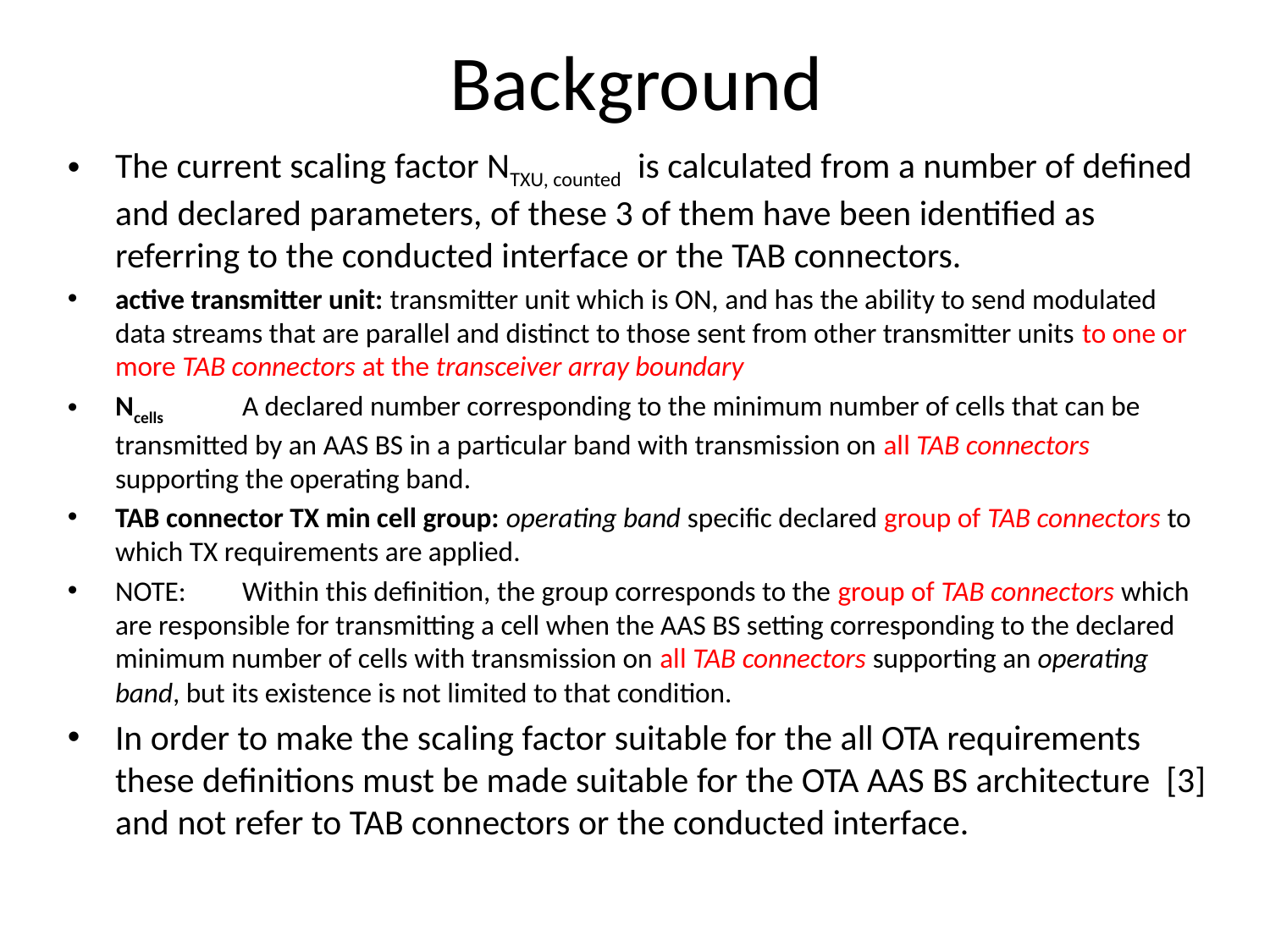

# Background
The current scaling factor NTXU, counted  is calculated from a number of defined  and declared parameters, of these 3 of them have been identified as referring to the conducted interface or the TAB connectors.
active transmitter unit: transmitter unit which is ON, and has the ability to send modulated data streams that are parallel and distinct to those sent from other transmitter units to one or more TAB connectors at the transceiver array boundary
Ncells	A declared number corresponding to the minimum number of cells that can be transmitted by an AAS BS in a particular band with transmission on all TAB connectors supporting the operating band.
TAB connector TX min cell group: operating band specific declared group of TAB connectors to which TX requirements are applied.
NOTE:	Within this definition, the group corresponds to the group of TAB connectors which are responsible for transmitting a cell when the AAS BS setting corresponding to the declared minimum number of cells with transmission on all TAB connectors supporting an operating band, but its existence is not limited to that condition.
In order to make the scaling factor suitable for the all OTA requirements these definitions must be made suitable for the OTA AAS BS architecture  [3] and not refer to TAB connectors or the conducted interface.